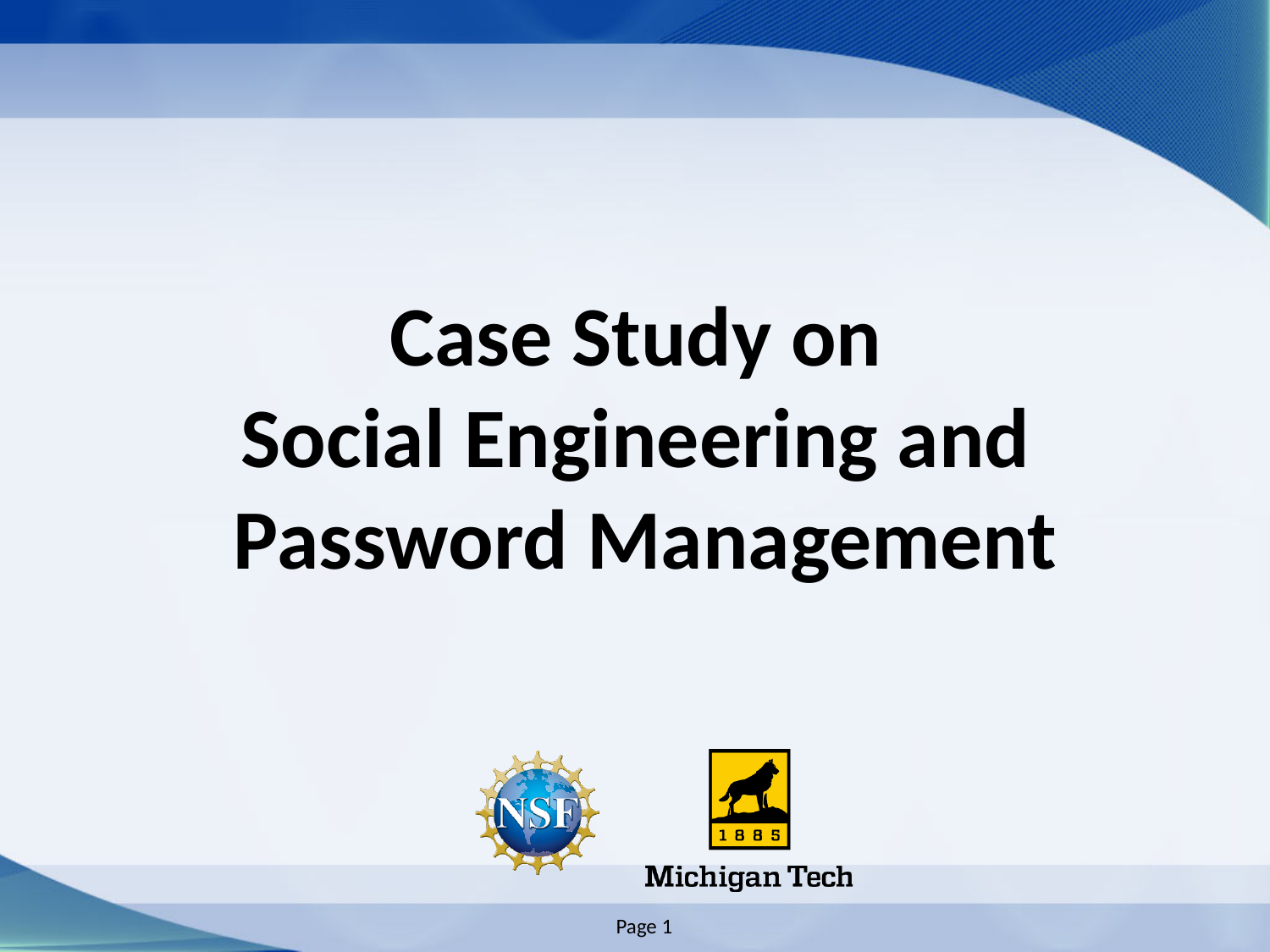

# Case Study on Social Engineering and Password Management